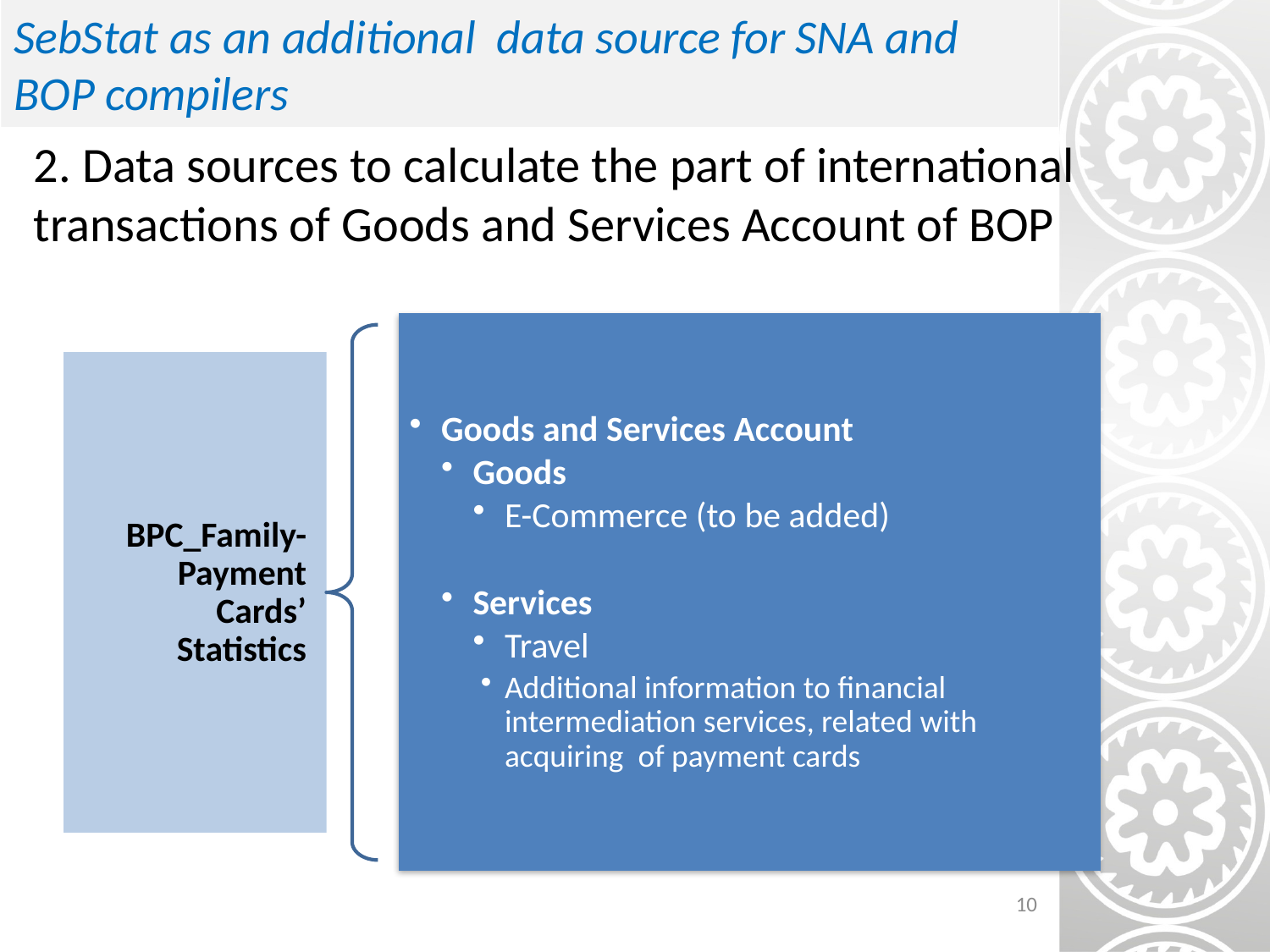

# SebStat as an additional  data source for SNA and BOP compilers
2. Data sources to calculate the part of international transactions of Goods and Services Account of BOP

BPC_Family- Payment Cards’ Statistics
Goods and Services Account
Goods
E-Commerce (to be added)

Services
Travel
Additional information to financial intermediation services, related with acquiring  of payment cards
10